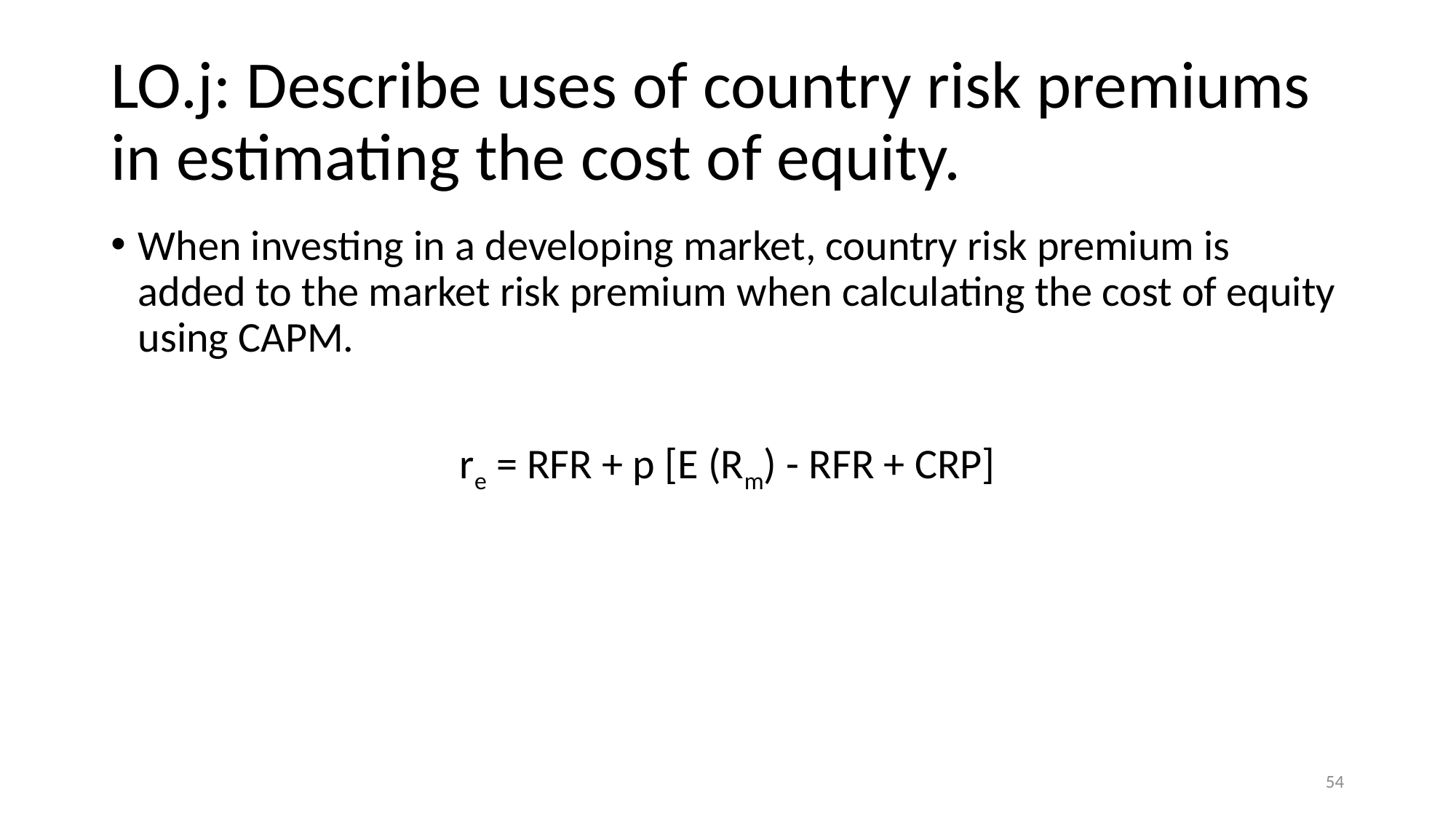

# LO.j: Describe uses of country risk premiums in estimating the cost of equity.
When investing in a developing market, country risk premium is added to the market risk premium when calculating the cost of equity using CAPM.

re = RFR + p [E (Rm) - RFR + CRP]
54